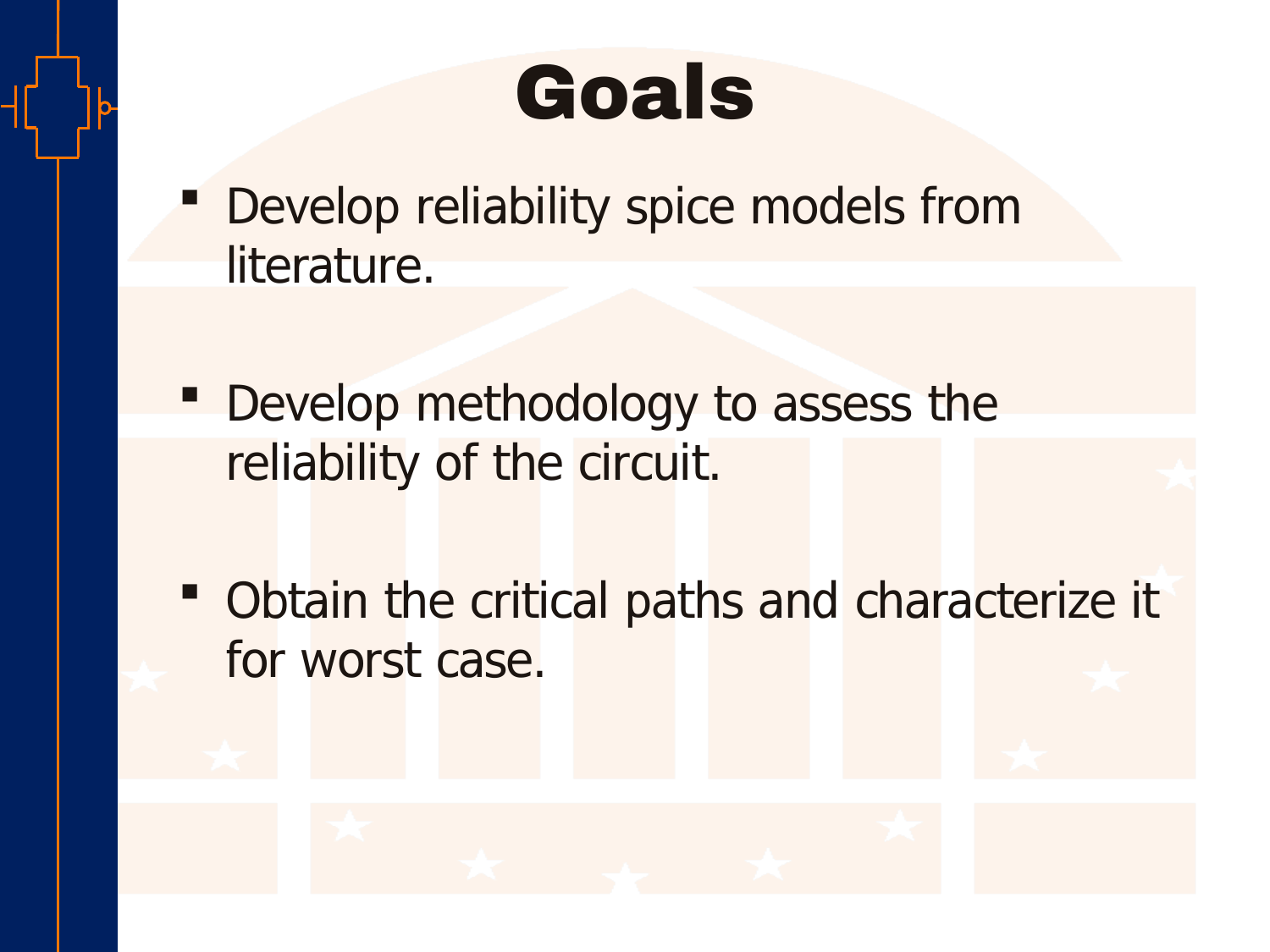

# Goals
Develop reliability spice models from literature.

Develop methodology to assess the reliability of the circuit.

Obtain the critical paths and characterize it for worst case.